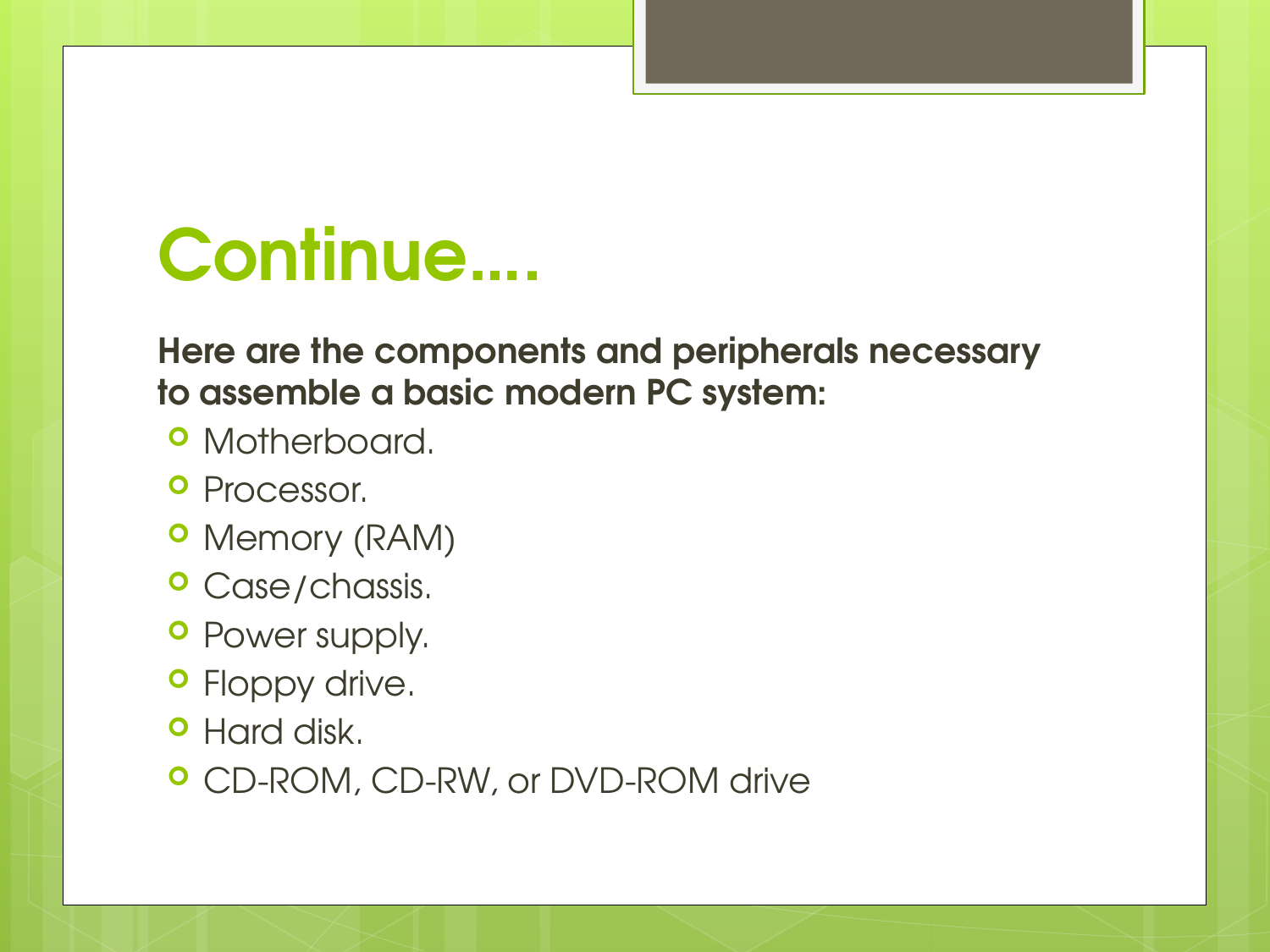

# Continue….
Here are the components and peripherals necessary to assemble a basic modern PC system:
Motherboard.
Processor.
Memory (RAM)
Case/chassis.
Power supply.
Floppy drive.
Hard disk.
CD-ROM, CD-RW, or DVD-ROM drive